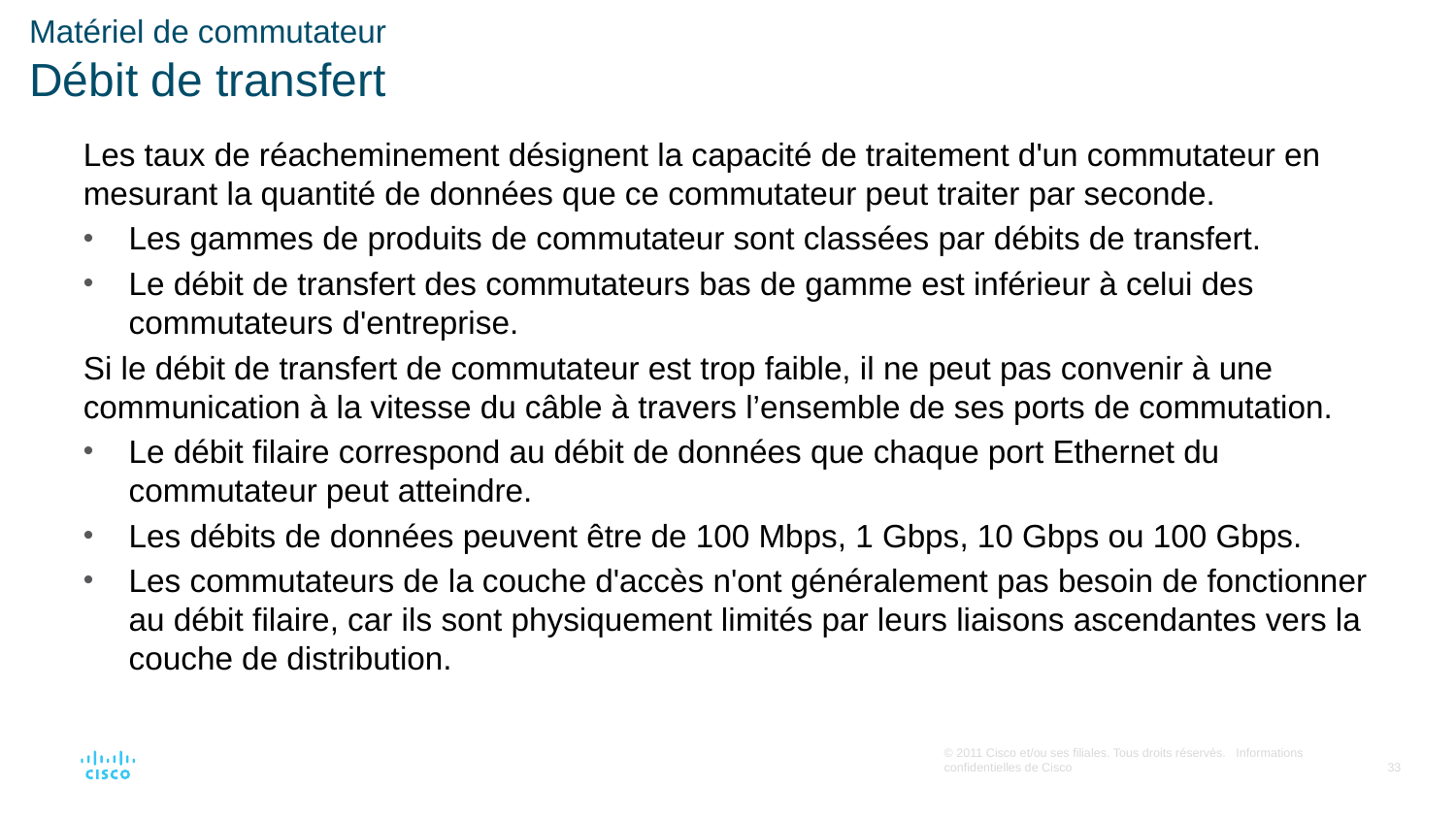

# Matériel de commutateur Débit de transfert
Les taux de réacheminement désignent la capacité de traitement d'un commutateur en mesurant la quantité de données que ce commutateur peut traiter par seconde.
Les gammes de produits de commutateur sont classées par débits de transfert.
Le débit de transfert des commutateurs bas de gamme est inférieur à celui des commutateurs d'entreprise.
Si le débit de transfert de commutateur est trop faible, il ne peut pas convenir à une communication à la vitesse du câble à travers l’ensemble de ses ports de commutation.
Le débit filaire correspond au débit de données que chaque port Ethernet du commutateur peut atteindre.
Les débits de données peuvent être de 100 Mbps, 1 Gbps, 10 Gbps ou 100 Gbps.
Les commutateurs de la couche d'accès n'ont généralement pas besoin de fonctionner au débit filaire, car ils sont physiquement limités par leurs liaisons ascendantes vers la couche de distribution.